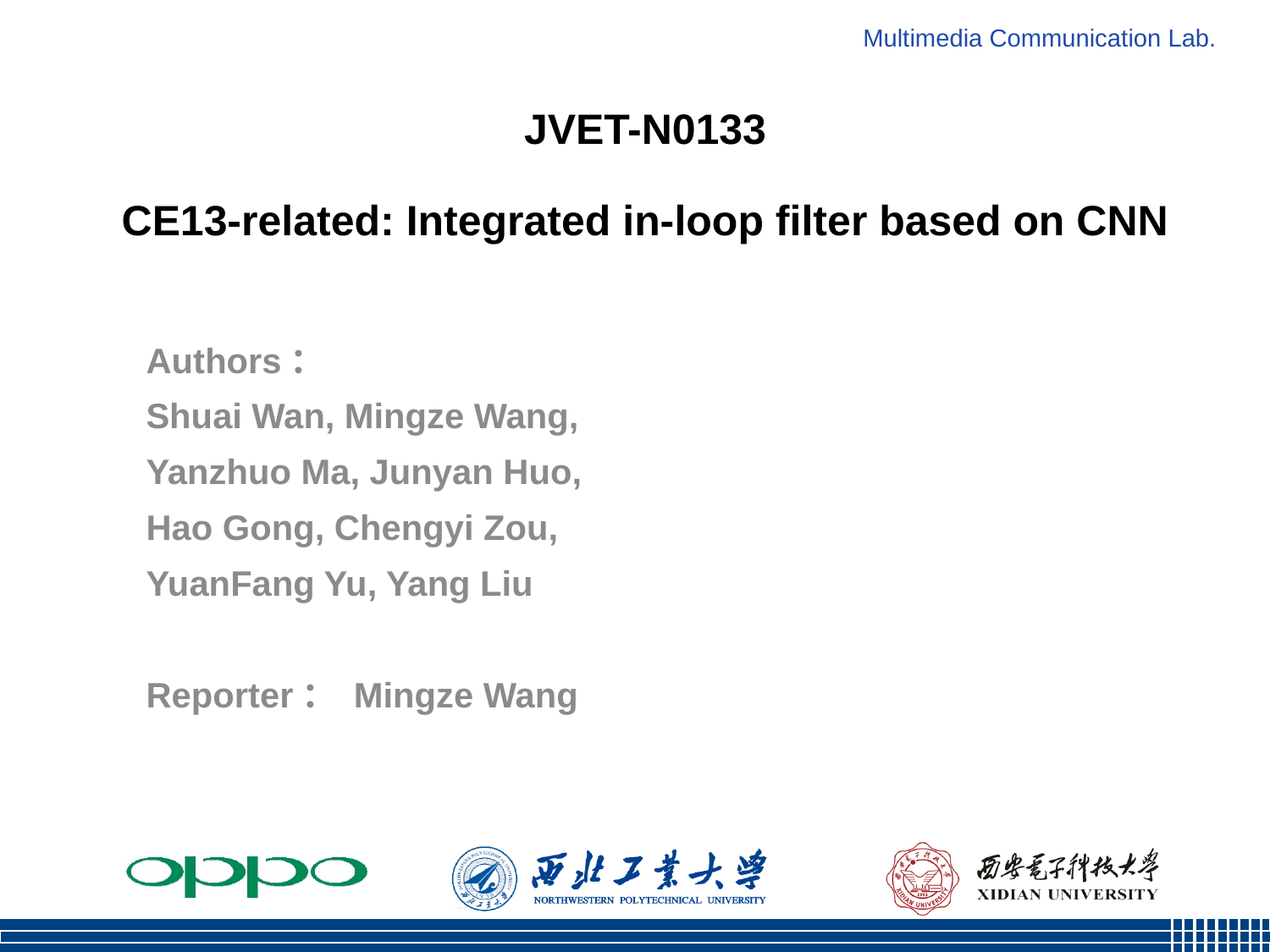

# JVET-N0133 CE13-related: Integrated in-loop filter based on CNN
Authors：
Shuai Wan, Mingze Wang,
Yanzhuo Ma, Junyan Huo,
Hao Gong, Chengyi Zou,
YuanFang Yu, Yang Liu

Reporter： Mingze Wang